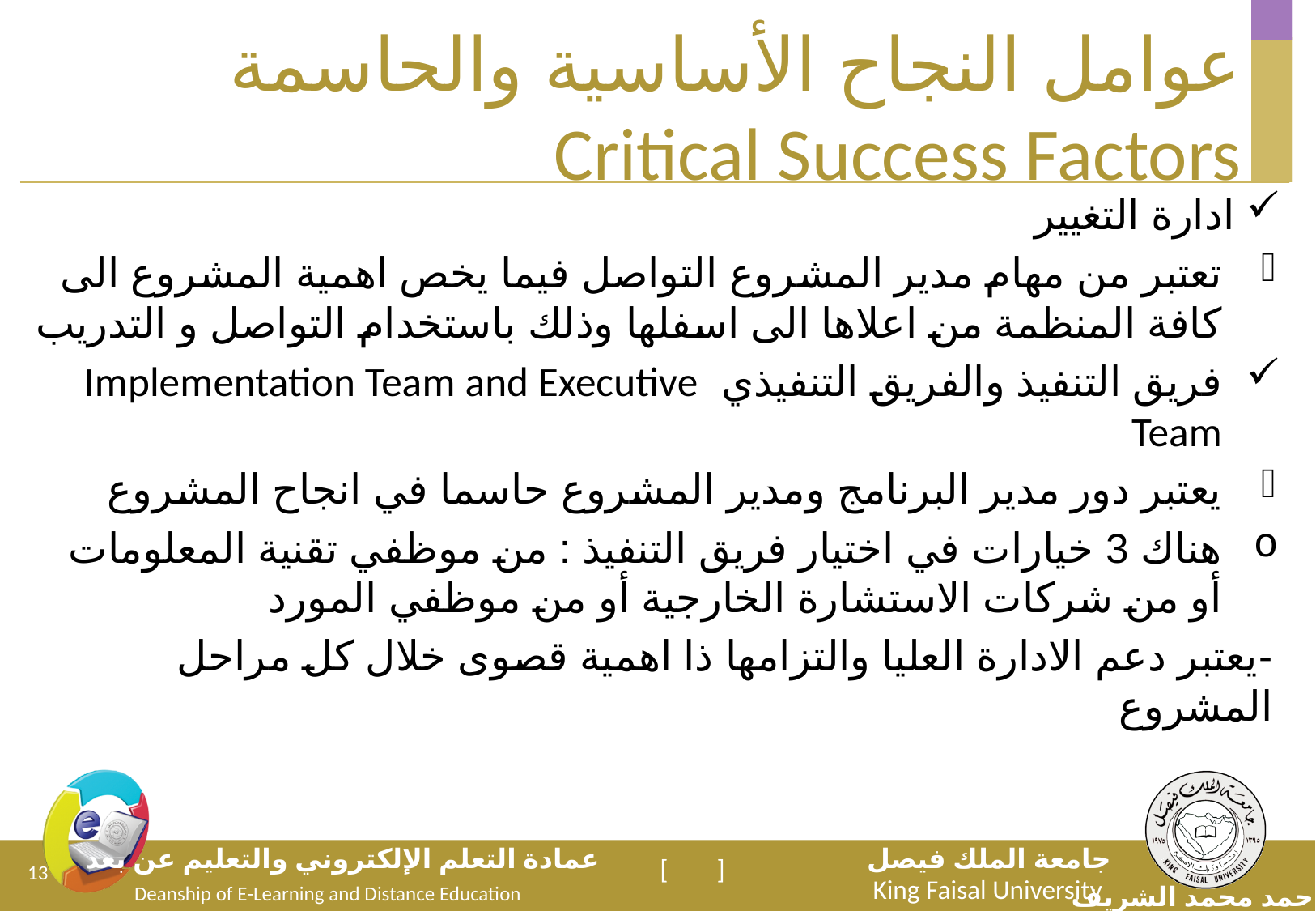

# عوامل النجاح الأساسية والحاسمة  Critical Success Factors
ادارة التغيير
تعتبر من مهام مدير المشروع التواصل فيما يخص اهمية المشروع الى كافة المنظمة من اعلاها الى اسفلها وذلك باستخدام التواصل و التدريب
فريق التنفيذ والفريق التنفيذي  Implementation Team and Executive Team
يعتبر دور مدير البرنامج ومدير المشروع حاسما في انجاح المشروع
هناك 3 خيارات في اختيار فريق التنفيذ : من موظفي تقنية المعلومات  أو من شركات الاستشارة الخارجية أو من موظفي المورد
-يعتبر دعم الادارة العليا والتزامها ذا اهمية قصوى خلال كل مراحل المشروع

13